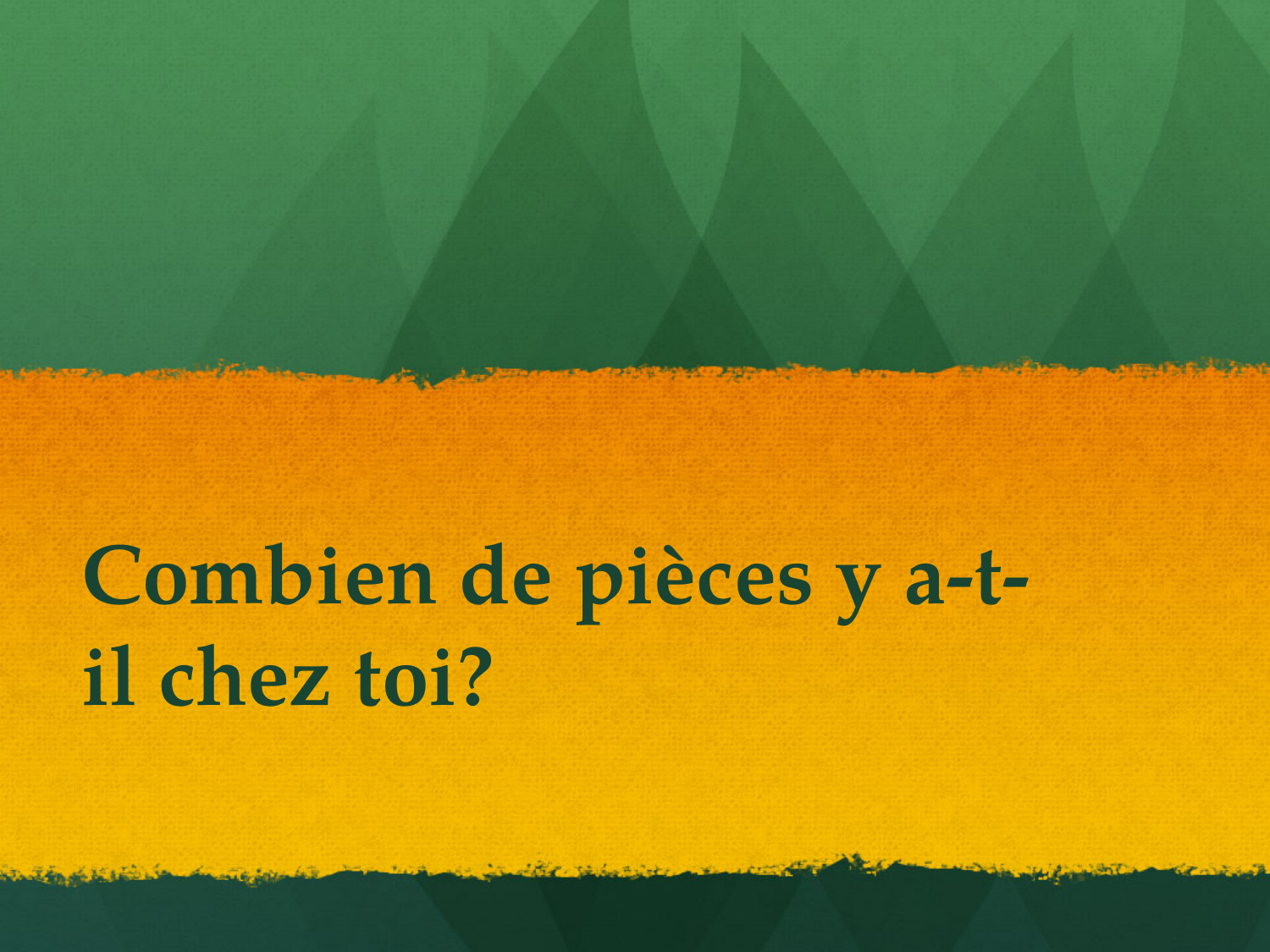

# Combien de pièces y a-t-il chez toi?